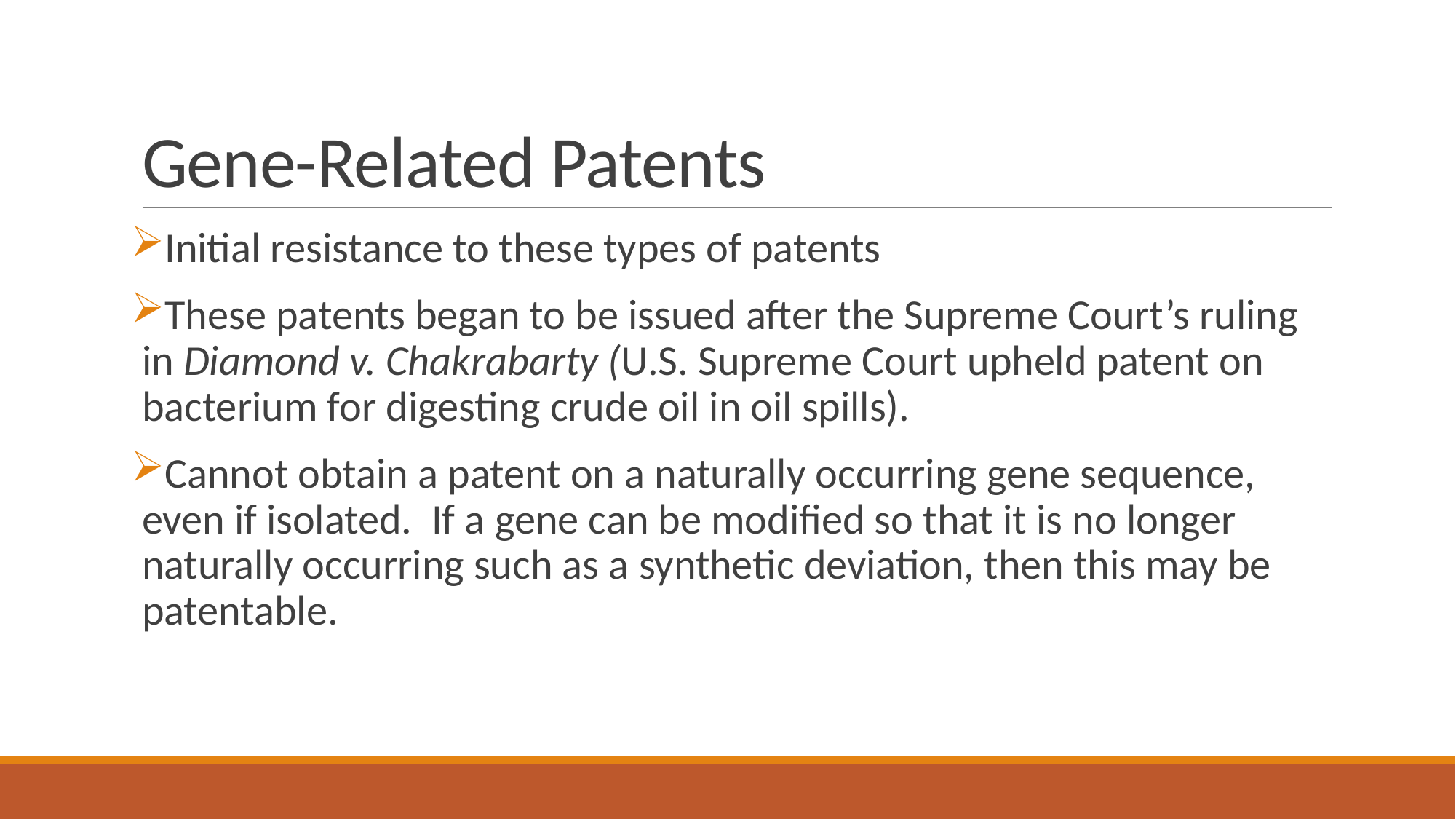

# Gene-Related Patents
Initial resistance to these types of patents
These patents began to be issued after the Supreme Court’s ruling in Diamond v. Chakrabarty (U.S. Supreme Court upheld patent on bacterium for digesting crude oil in oil spills).
Cannot obtain a patent on a naturally occurring gene sequence, even if isolated.  If a gene can be modified so that it is no longer naturally occurring such as a synthetic deviation, then this may be patentable.